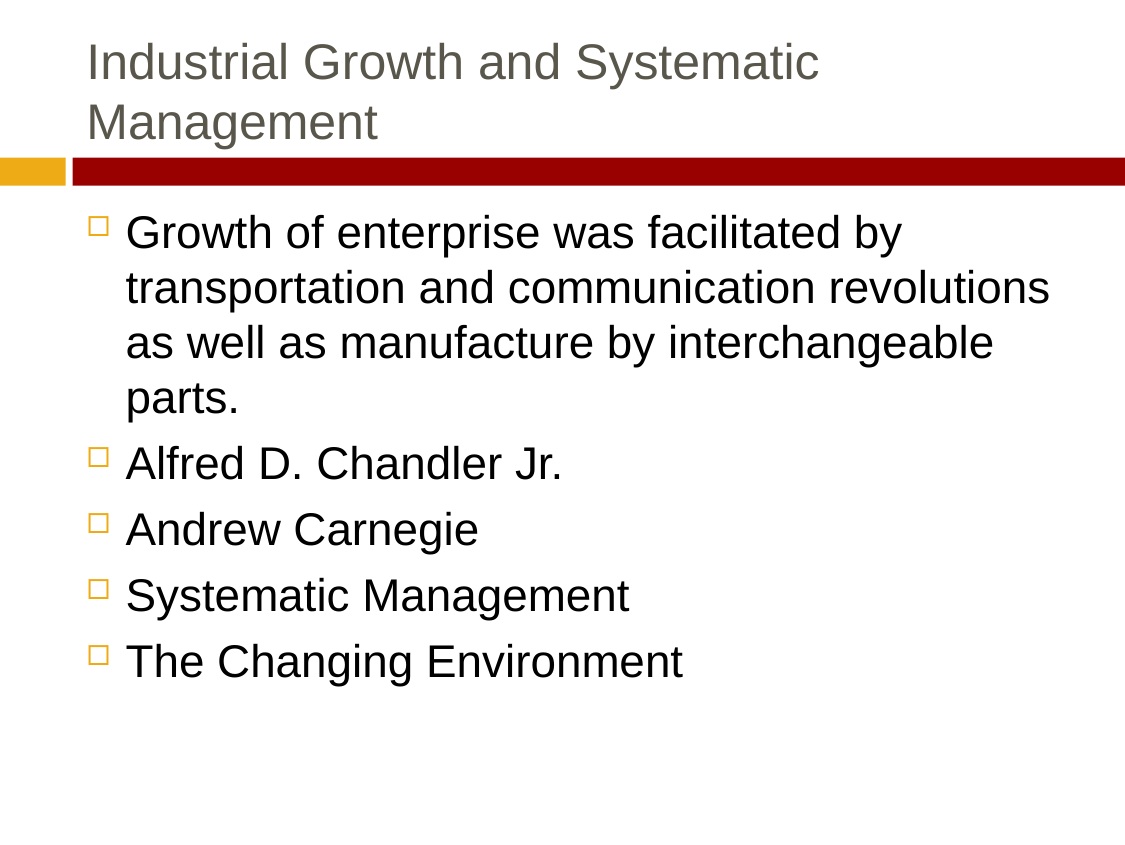

# Industrial Growth and Systematic Management
Growth of enterprise was facilitated by transportation and communication revolutions as well as manufacture by interchangeable parts.
Alfred D. Chandler Jr.
Andrew Carnegie
Systematic Management
The Changing Environment